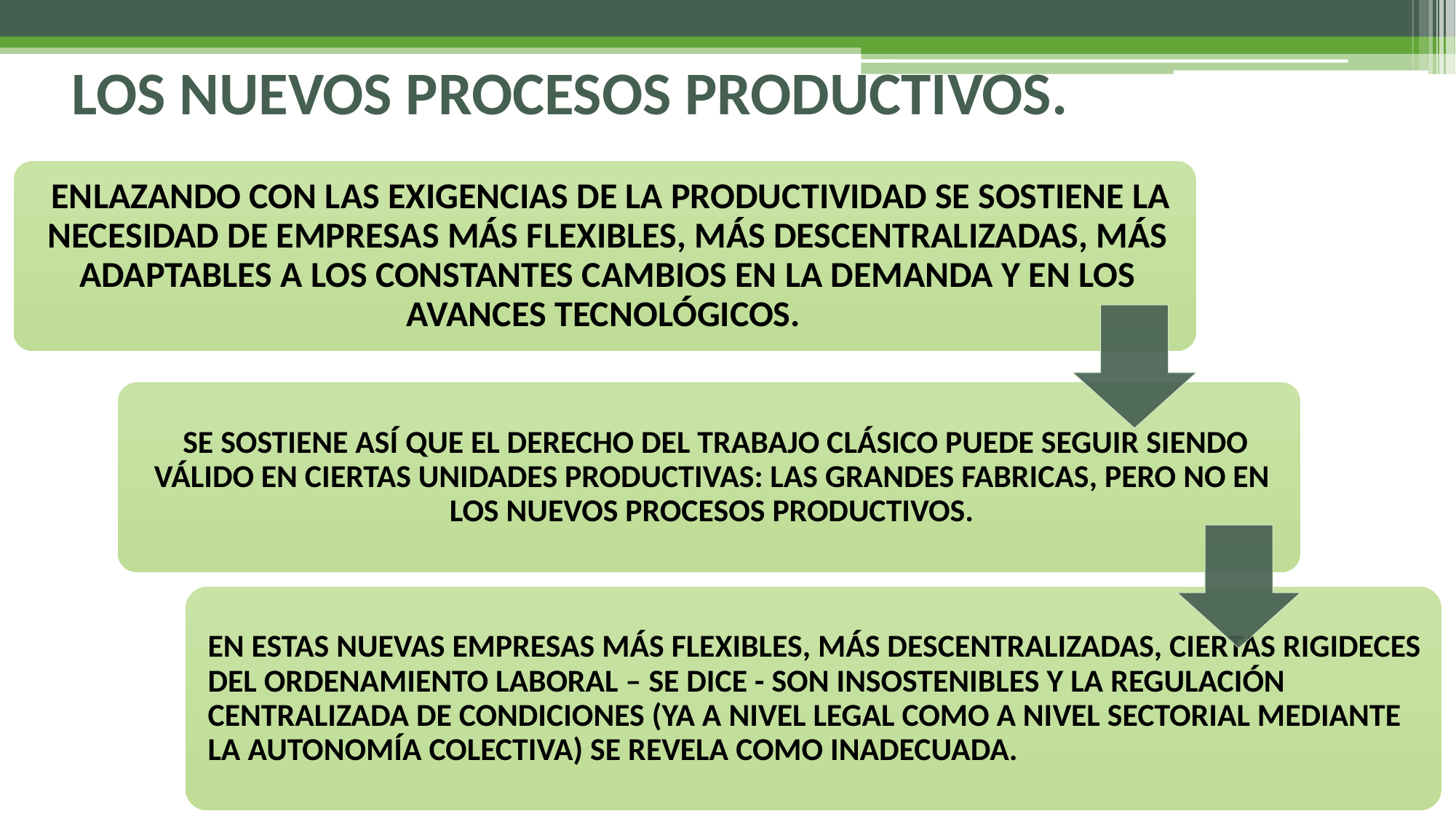

# LOS NUEVOS PROCESOS PRODUCTIVOS.
 ENLAZANDO CON LAS EXIGENCIAS DE LA PRODUCTIVIDAD SE SOSTIENE LA NECESIDAD DE EMPRESAS MÁS FLEXIBLES, MÁS DESCENTRALIZADAS, MÁS ADAPTABLES A LOS CONSTANTES CAMBIOS EN LA DEMANDA Y EN LOS AVANCES TECNOLÓGICOS.
 SE SOSTIENE ASÍ QUE EL DERECHO DEL TRABAJO CLÁSICO PUEDE SEGUIR SIENDO VÁLIDO EN CIERTAS UNIDADES PRODUCTIVAS: LAS GRANDES FABRICAS, PERO NO EN LOS NUEVOS PROCESOS PRODUCTIVOS.
EN ESTAS NUEVAS EMPRESAS MÁS FLEXIBLES, MÁS DESCENTRALIZADAS, CIERTAS RIGIDECES DEL ORDENAMIENTO LABORAL – SE DICE - SON INSOSTENIBLES Y LA REGULACIÓN CENTRALIZADA DE CONDICIONES (YA A NIVEL LEGAL COMO A NIVEL SECTORIAL MEDIANTE LA AUTONOMÍA COLECTIVA) SE REVELA COMO INADECUADA.